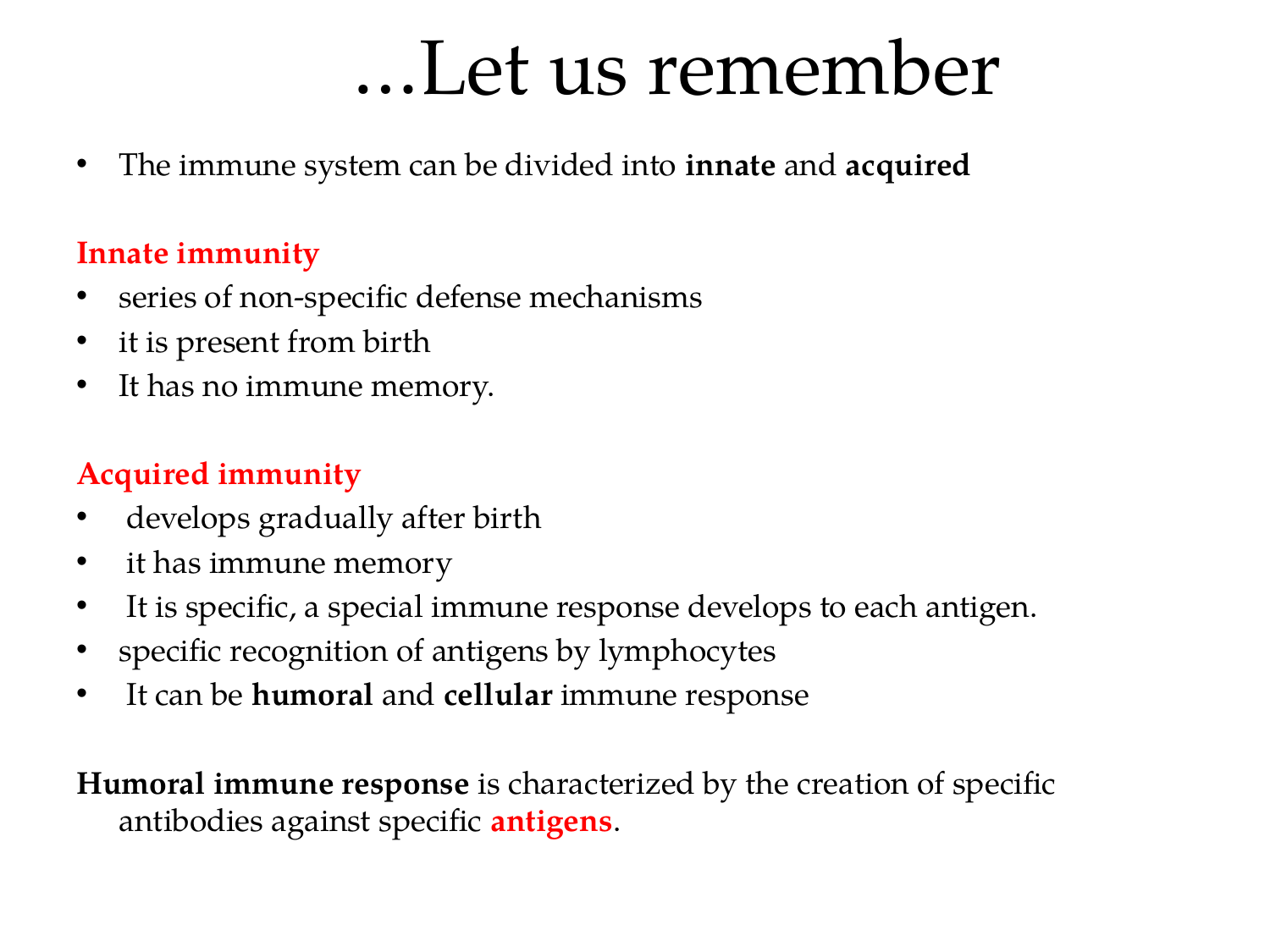

# …Let us remember
The immune system can be divided into innate and acquired

Innate immunity
series of non-specific defense mechanisms
it is present from birth
It has no immune memory.

Acquired immunity
 develops gradually after birth
 it has immune memory
 It is specific, a special immune response develops to each antigen.
specific recognition of antigens by lymphocytes
 It can be humoral and cellular immune response

Humoral immune response is characterized by the creation of specific antibodies against specific antigens.